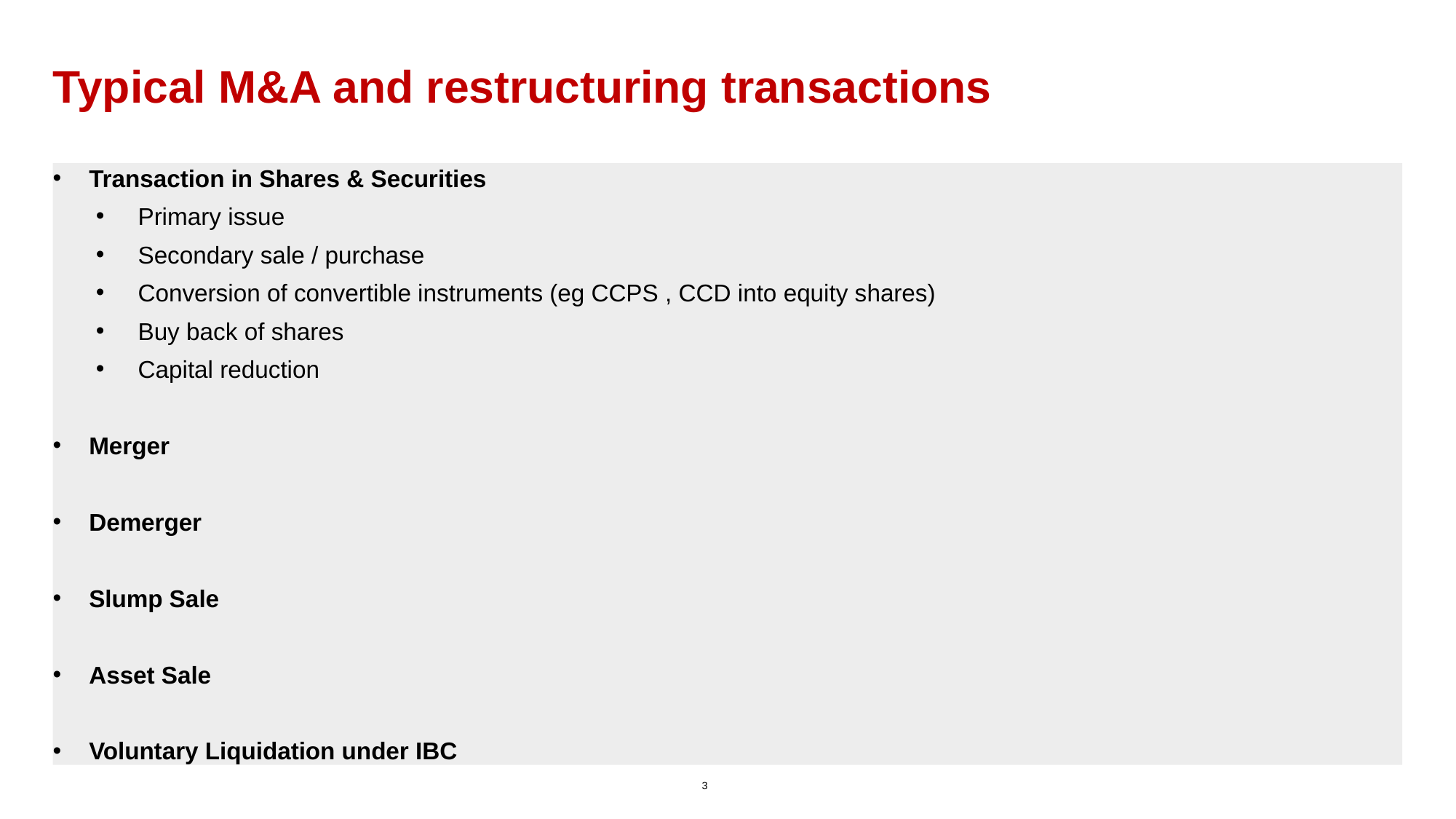

# Typical M&A and restructuring transactions
Transaction in Shares & Securities
Primary issue
Secondary sale / purchase
Conversion of convertible instruments (eg CCPS , CCD into equity shares)
Buy back of shares
Capital reduction

Merger

Demerger

Slump Sale

Asset Sale

Voluntary Liquidation under IBC
3